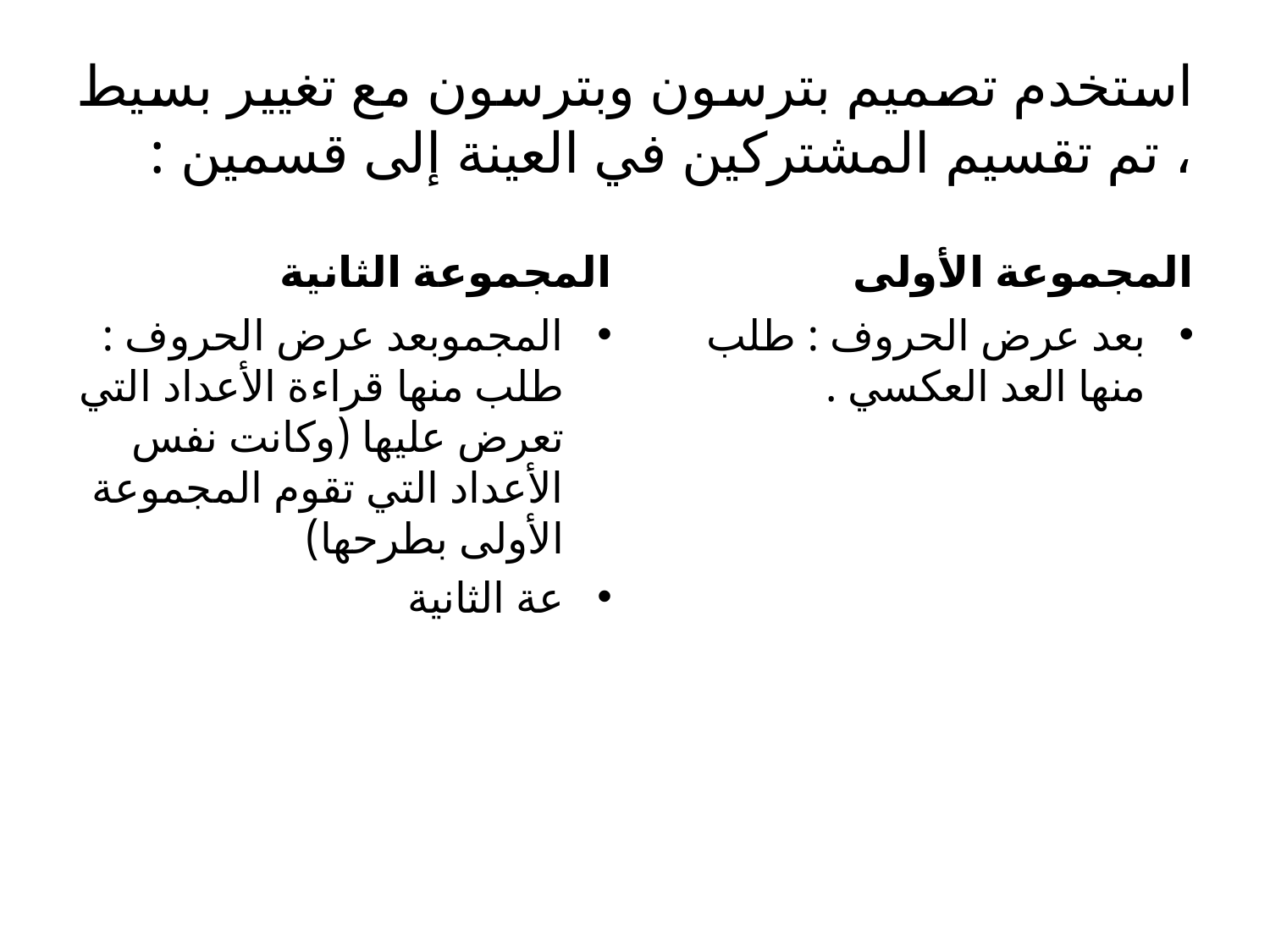

# استخدم تصميم بترسون وبترسون مع تغيير بسيط ، تم تقسيم المشتركين في العينة إلى قسمين :
المجموعة الثانية
المجموعة الأولى
المجموبعد عرض الحروف : طلب منها قراءة الأعداد التي تعرض عليها (وكانت نفس الأعداد التي تقوم المجموعة الأولى بطرحها)
عة الثانية
بعد عرض الحروف : طلب منها العد العكسي .